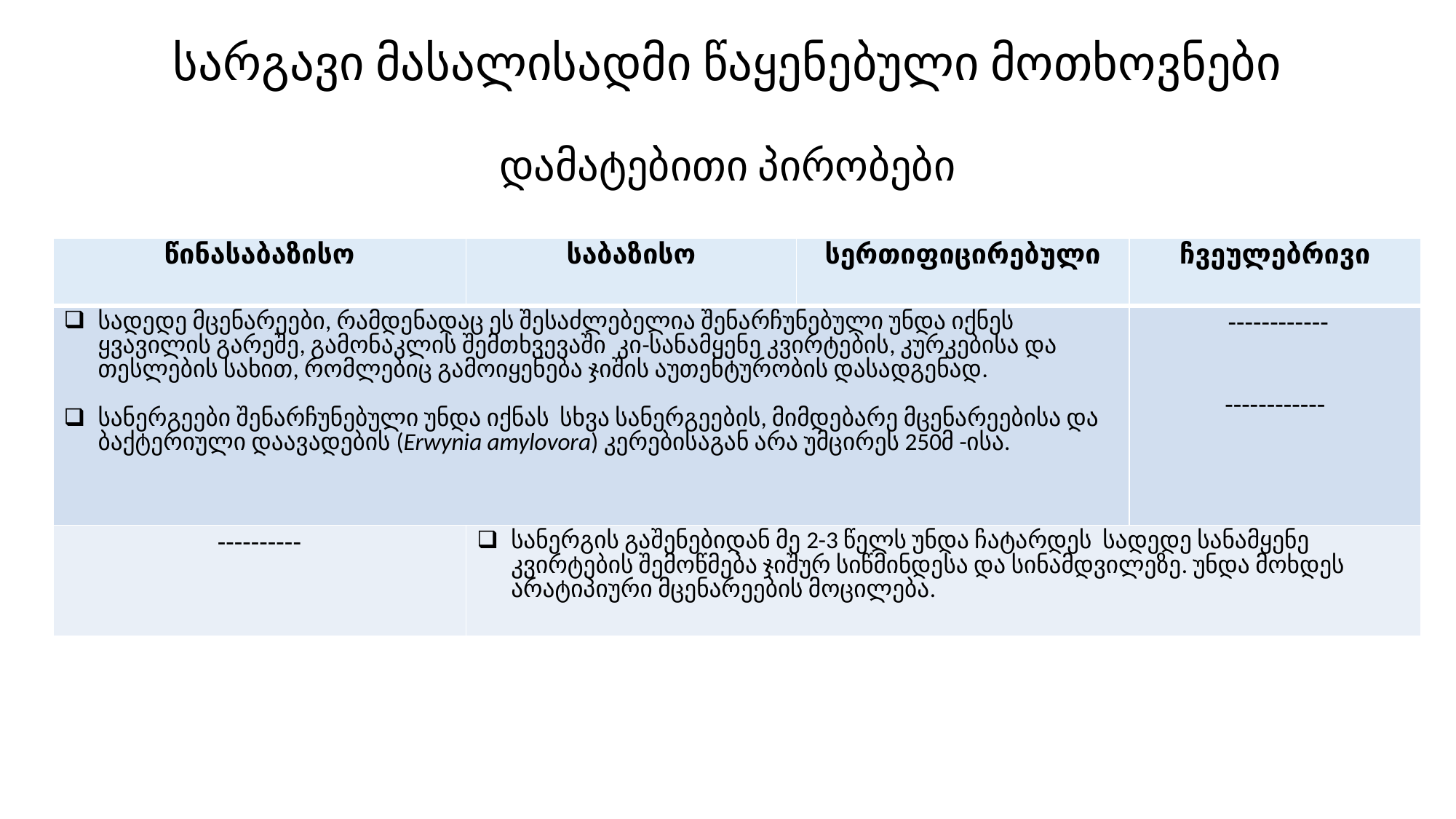

# სარგავი მასალისადმი წაყენებული მოთხოვნები
დამატებითი პირობები
| წინასაბაზისო | საბაზისო | სერთიფიცირებული | ჩვეულებრივი |
| --- | --- | --- | --- |
| სადედე მცენარეები, რამდენადაც ეს შესაძლებელია შენარჩუნებული უნდა იქნეს ყვავილის გარეშე, გამონაკლის შემთხვევაში კი-სანამყენე კვირტების, კურკებისა და თესლების სახით, რომლებიც გამოიყენება ჯიშის აუთენტურობის დასადგენად. სანერგეები შენარჩუნებული უნდა იქნას სხვა სანერგეების, მიმდებარე მცენარეებისა და ბაქტერიული დაავადების (Erwynia amylovora) კერებისაგან არა უმცირეს 250მ -ისა. |  |  | ------------ ------------ |
| ---------- | სანერგის გაშენებიდან მე 2-3 წელს უნდა ჩატარდეს სადედე სანამყენე კვირტების შემოწმება ჯიშურ სიწმინდესა და სინამდვილეზე. უნდა მოხდეს არატიპიური მცენარეების მოცილება. |  |  |